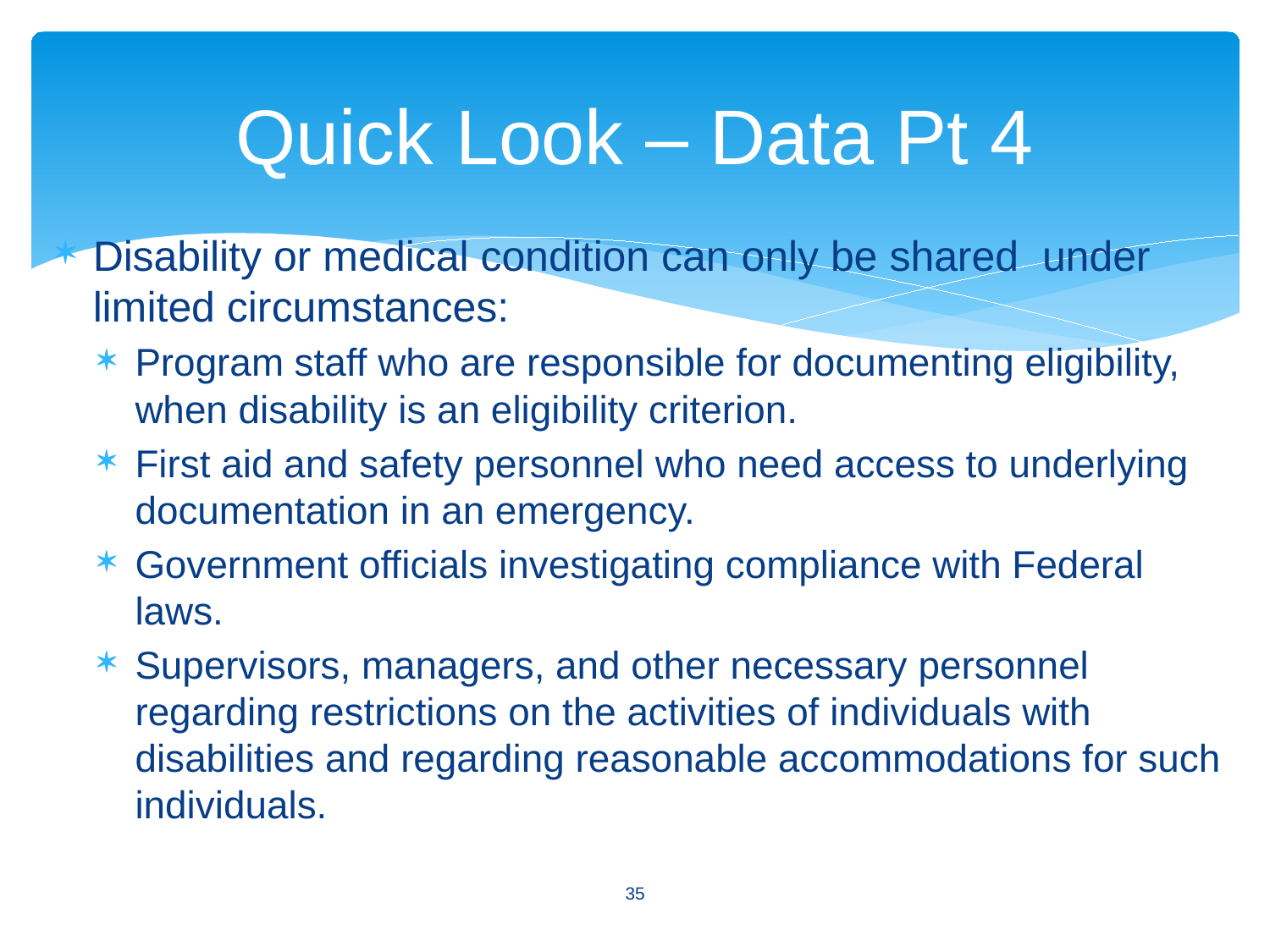

# Quick Look – Data Pt 4
Disability or medical condition can only be shared  under limited circumstances:
Program staff who are responsible for documenting eligibility, when disability is an eligibility criterion.
First aid and safety personnel who need access to underlying documentation in an emergency.
Government officials investigating compliance with Federal laws.
Supervisors, managers, and other necessary personnel regarding restrictions on the activities of individuals with disabilities and regarding reasonable accommodations for such individuals.

35